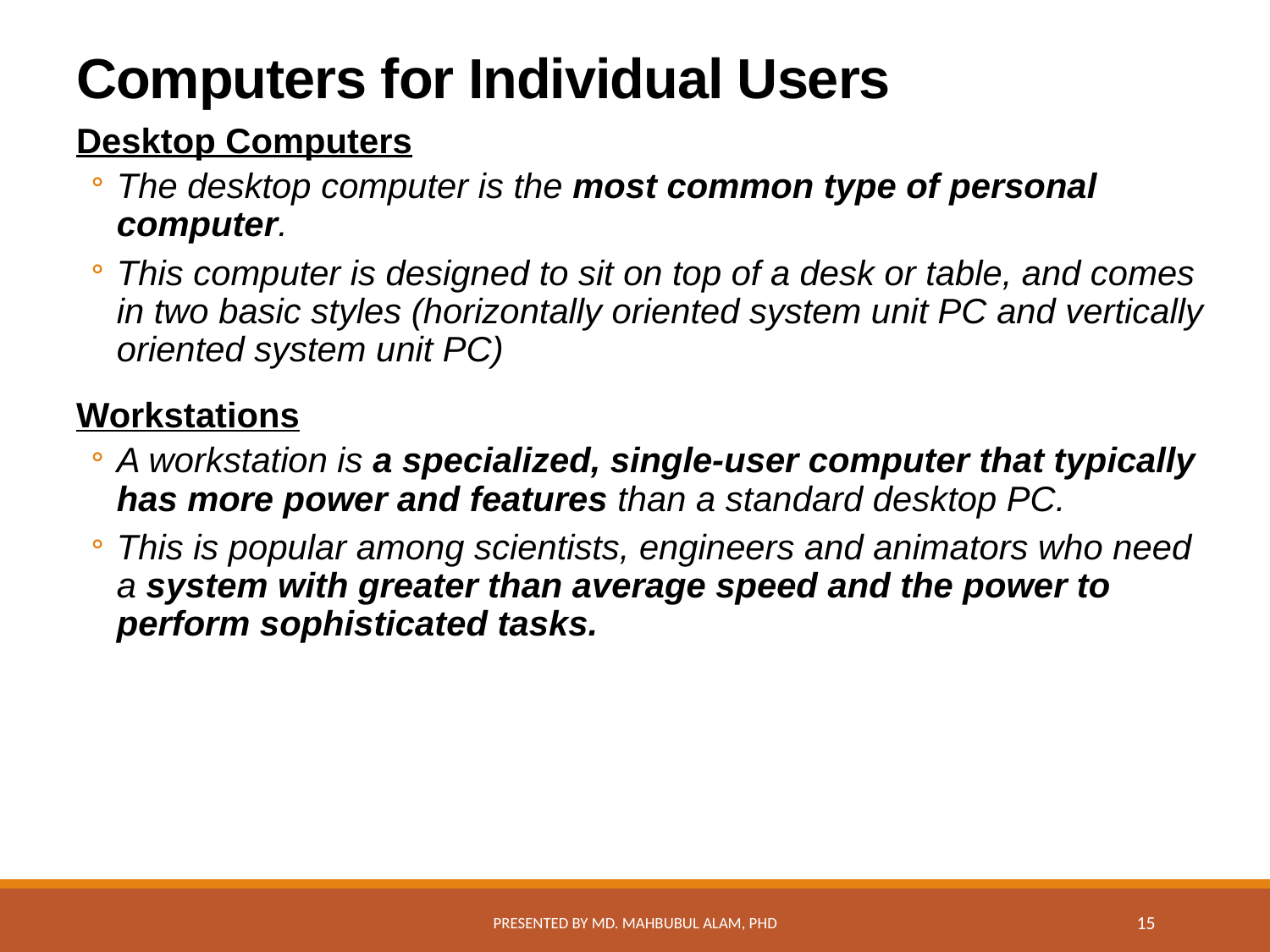

# Computers for Individual Users
Desktop Computers
The desktop computer is the most common type of personal computer.
This computer is designed to sit on top of a desk or table, and comes in two basic styles (horizontally oriented system unit PC and vertically oriented system unit PC)
Workstations
A workstation is a specialized, single-user computer that typically has more power and features than a standard desktop PC.
This is popular among scientists, engineers and animators who need a system with greater than average speed and the power to perform sophisticated tasks.
Presented by Md. Mahbubul Alam, PhD
15